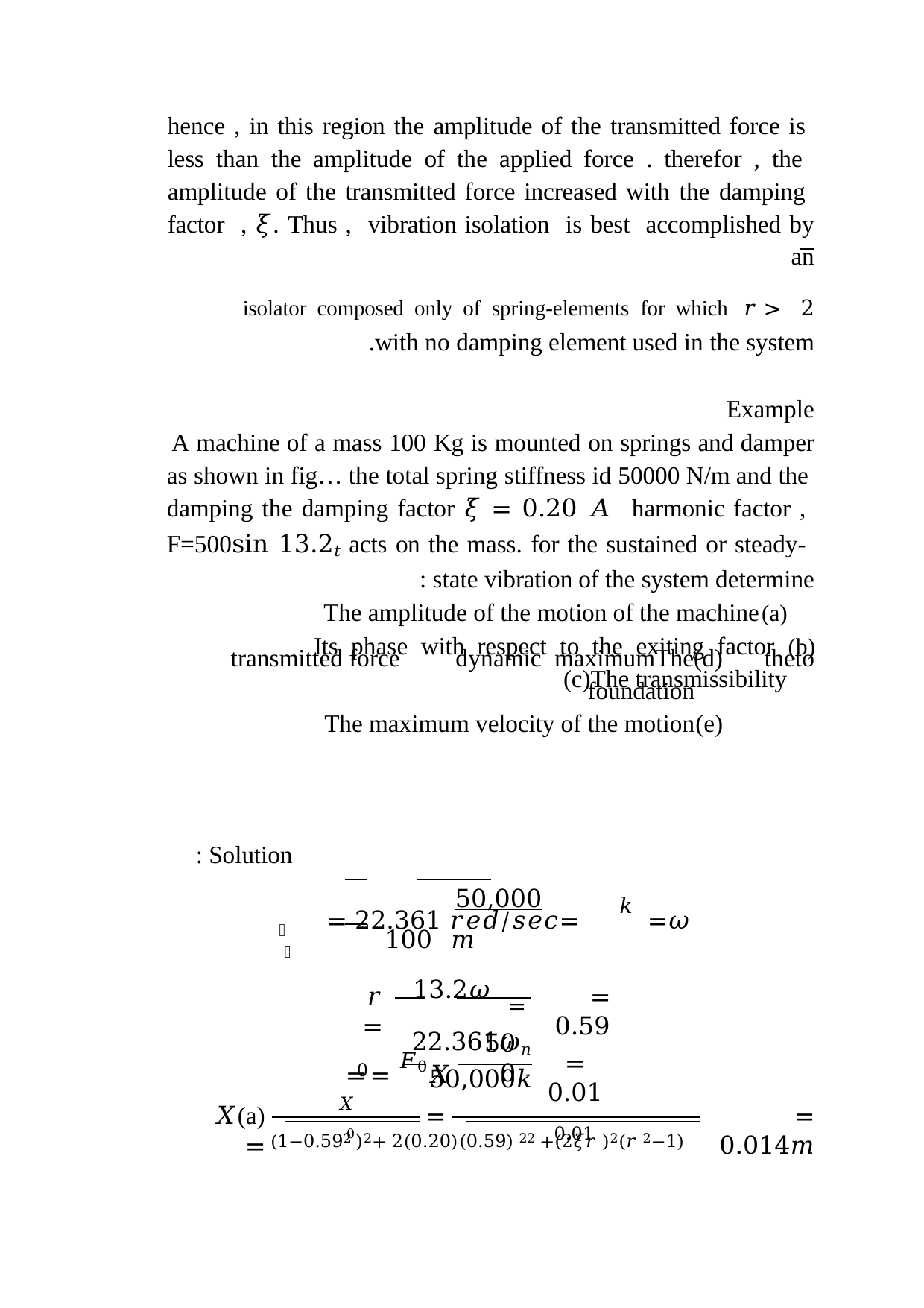

hence , in this region the amplitude of the transmitted force is  less than the amplitude of the applied force . therefor , the  amplitude of the transmitted force increased with the damping  factor  , 𝜉. Thus ,  vibration isolation  is best  accomplished by an
isolator  composed  only  of  spring-elements  for  which   𝑟 >  2
with no damping element used in the system.

Example
A machine of a mass 100 Kg is mounted on springs and damper
as shown in fig… the total spring stiffness id 50000 N/m and the  damping the damping factor 𝜉 = 0.20 𝐴  harmonic factor ,  F=500sin 13.2𝑡 acts on the mass. for the sustained or steady-  state vibration of the system determine :
The amplitude of the motion of the machine
Its phase with respect to the exiting factor  (c)The transmissibility

The	maximum	dynamic	force	transmitted  foundation
The maximum velocity of the motion
to	the
Solution :

50,000
𝜔	=     𝑘 =	= 22.361 𝑟𝑒𝑑/𝑠𝑒𝑐
𝑛
𝑚	100

𝜔  =	13.2
𝜔𝑛	22.361
𝑟 =
= 0.59

500
𝑋	= 𝐹0 =
= 0.01
0.01
0
𝑘	50,000

𝑋0
(a)𝑋 =
=
= 0.014𝑚

 (1−𝑟 2)2 +(2𝜉𝑟 )2	(1−0.592 )2+ 2(0.20)(0.59) 2